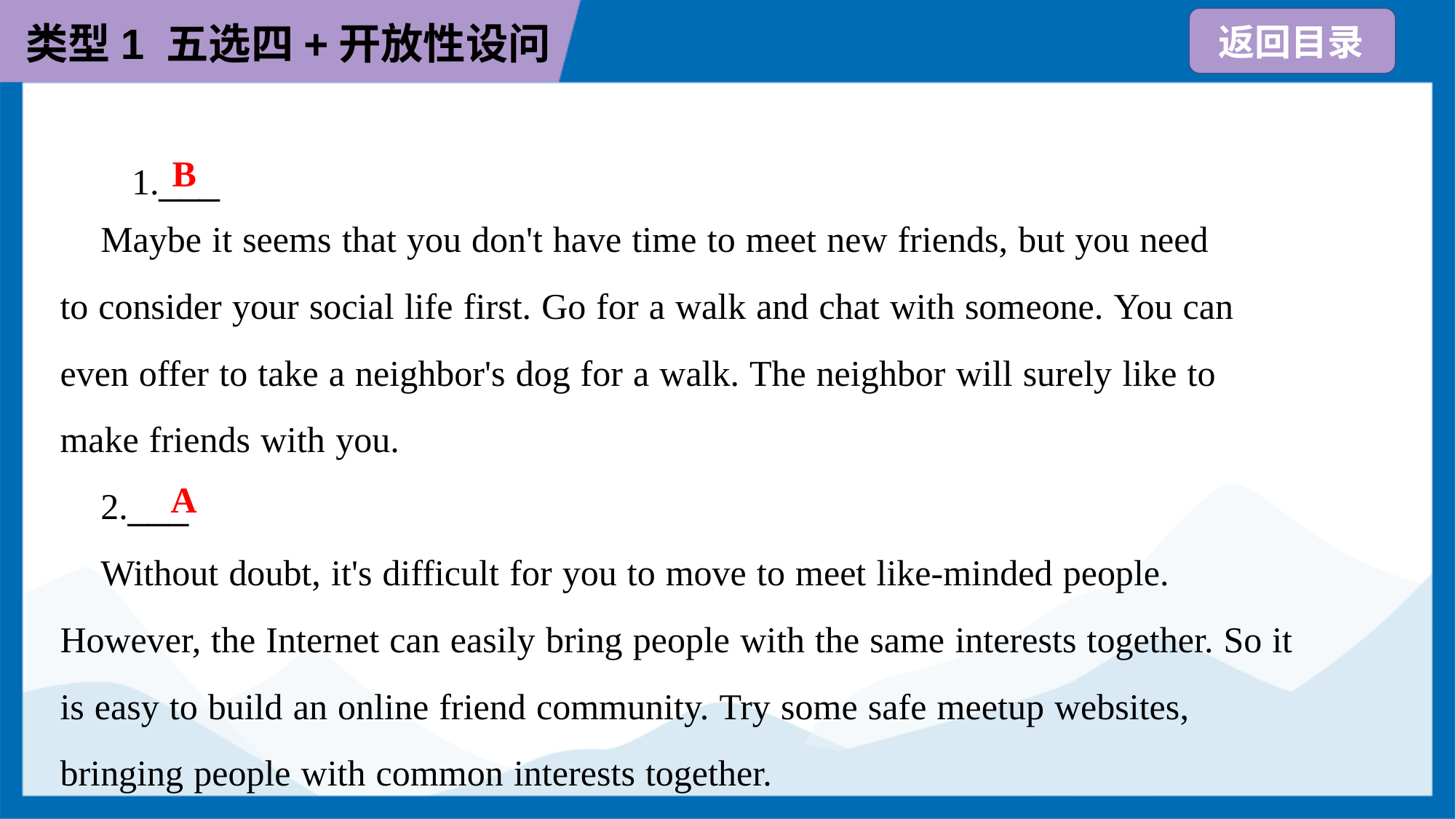

B
1.___
    Maybe it seems that you don't have time to meet new friends, but you need
to consider your social life first. Go for a walk and chat with someone. You can
even offer to take a neighbor's dog for a walk. The neighbor will surely like to
make friends with you.
    2.___
    Without doubt, it's difficult for you to move to meet like-minded people.
However, the Internet can easily bring people with the same interests together. So it
is easy to build an online friend community. Try some safe meetup websites,
bringing people with common interests together.

A